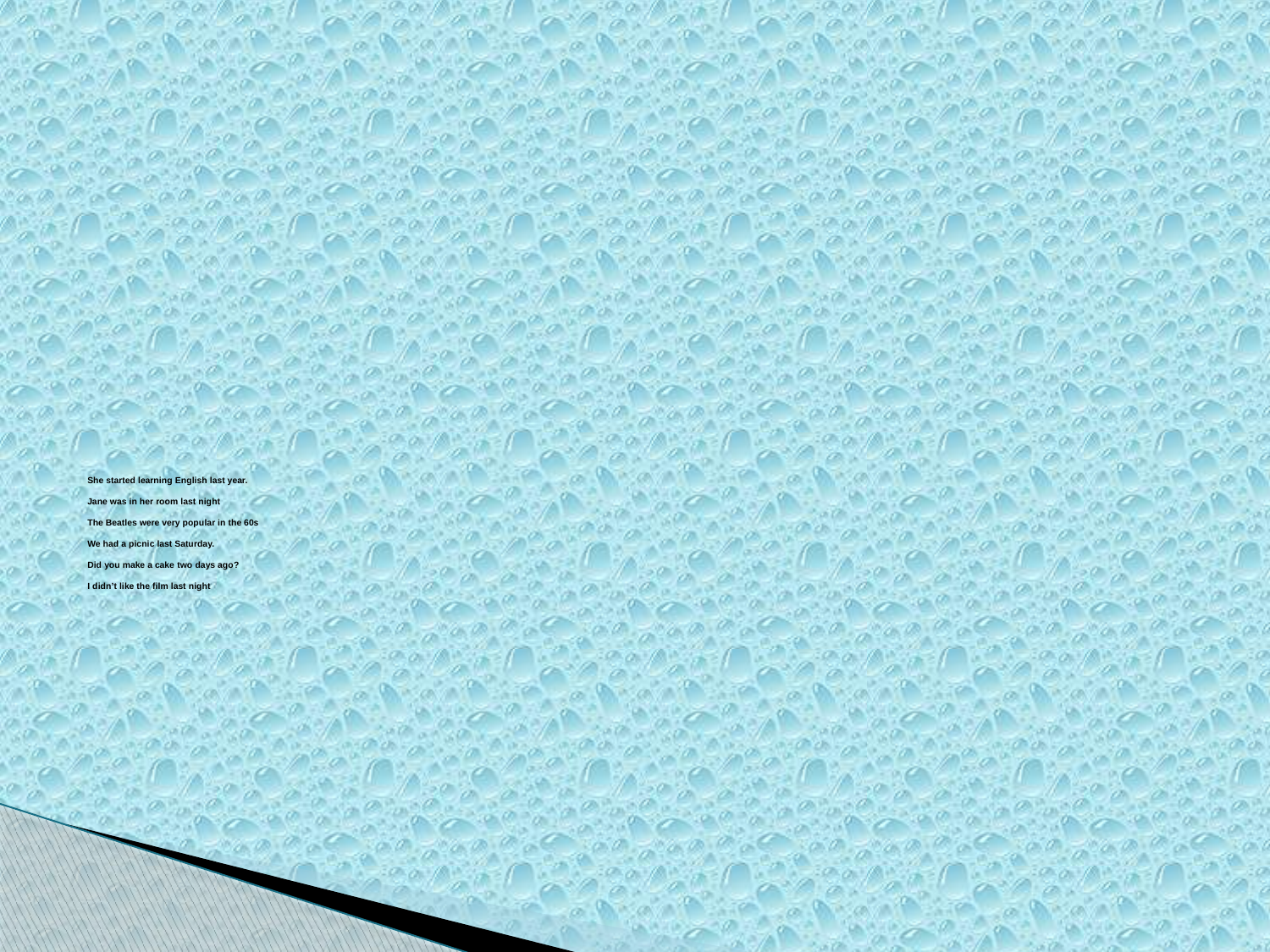

# She started learning English last year. Jane was in her room last night The Beatles were very popular in the 60s We had a picnic last Saturday. Did you make a cake two days ago? I didn’t like the film last night